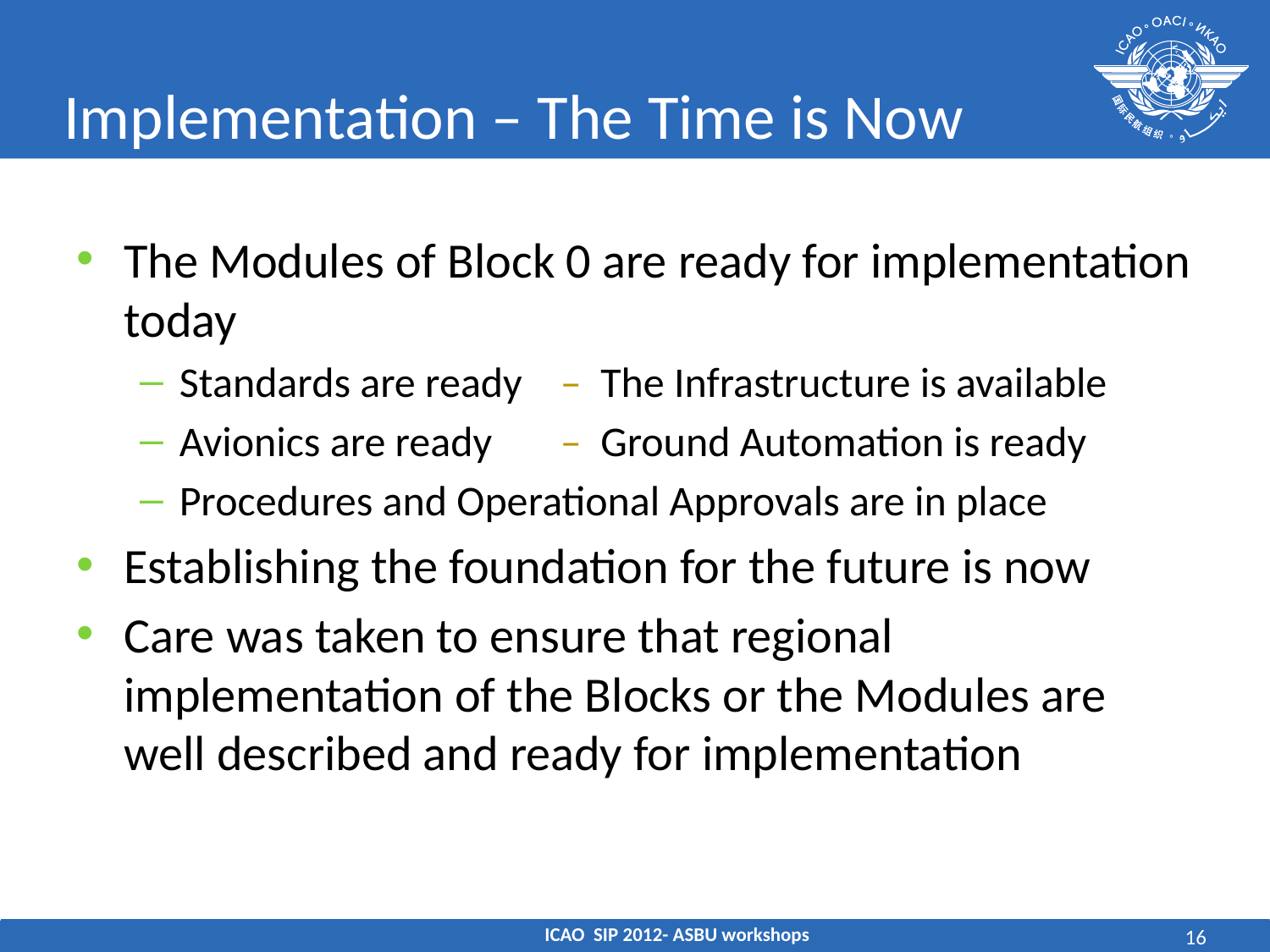

# Implementation – The Time is Now
The Modules of Block 0 are ready for implementation today
Standards are ready	–  The Infrastructure is available
Avionics are ready	–  Ground Automation is ready
Procedures and Operational Approvals are in place
Establishing the foundation for the future is now
Care was taken to ensure that regional implementation of the Blocks or the Modules are well described and ready for implementation

ICAO  SIP 2012- ASBU workshops
16